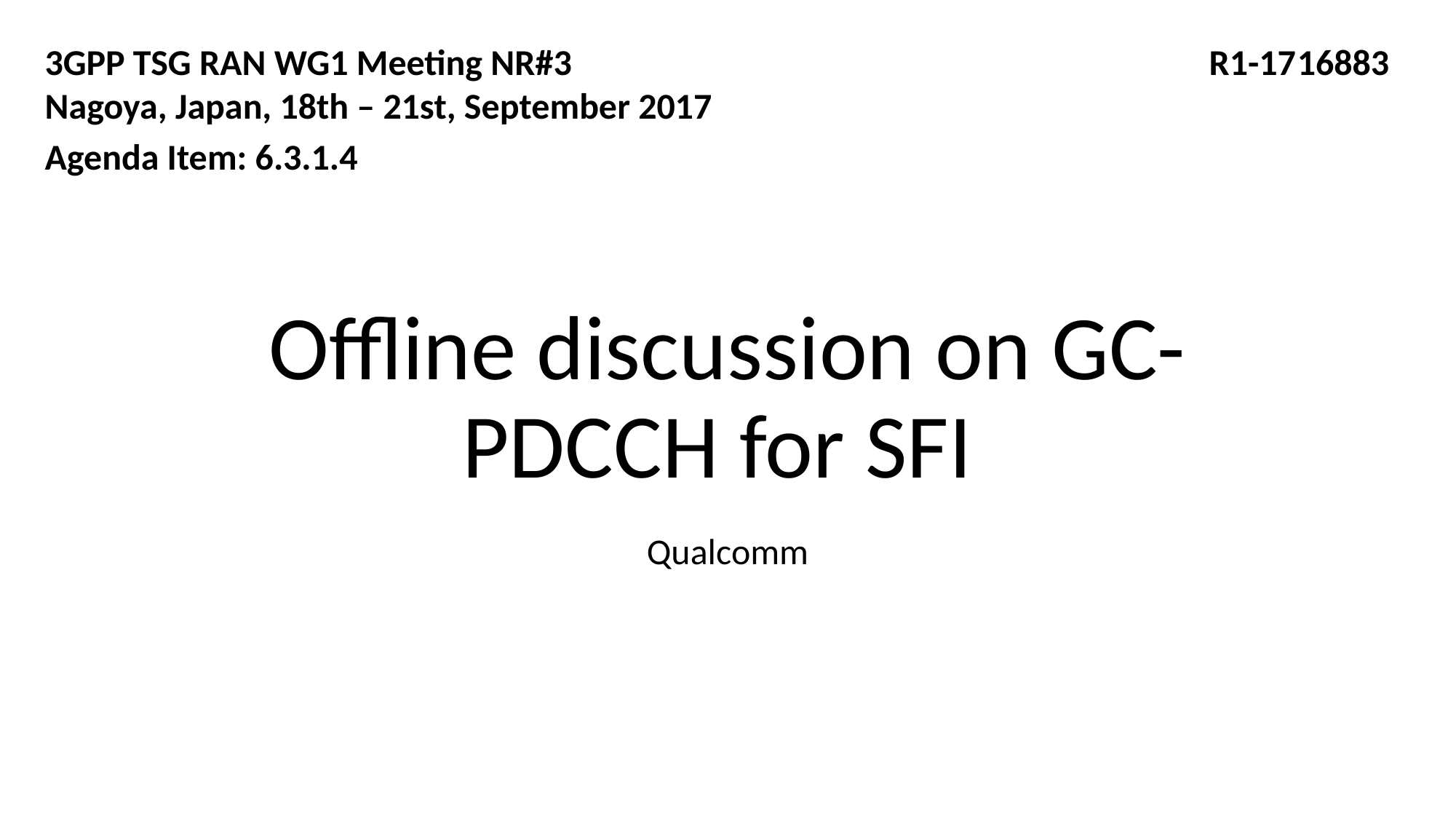

3GPP TSG RAN WG1 Meeting NR#3                                                                              R1-1716883
Nagoya, Japan, 18th – 21st, September 2017
Agenda Item: 6.3.1.4
# Offline discussion on GC-PDCCH for SFI
Qualcomm